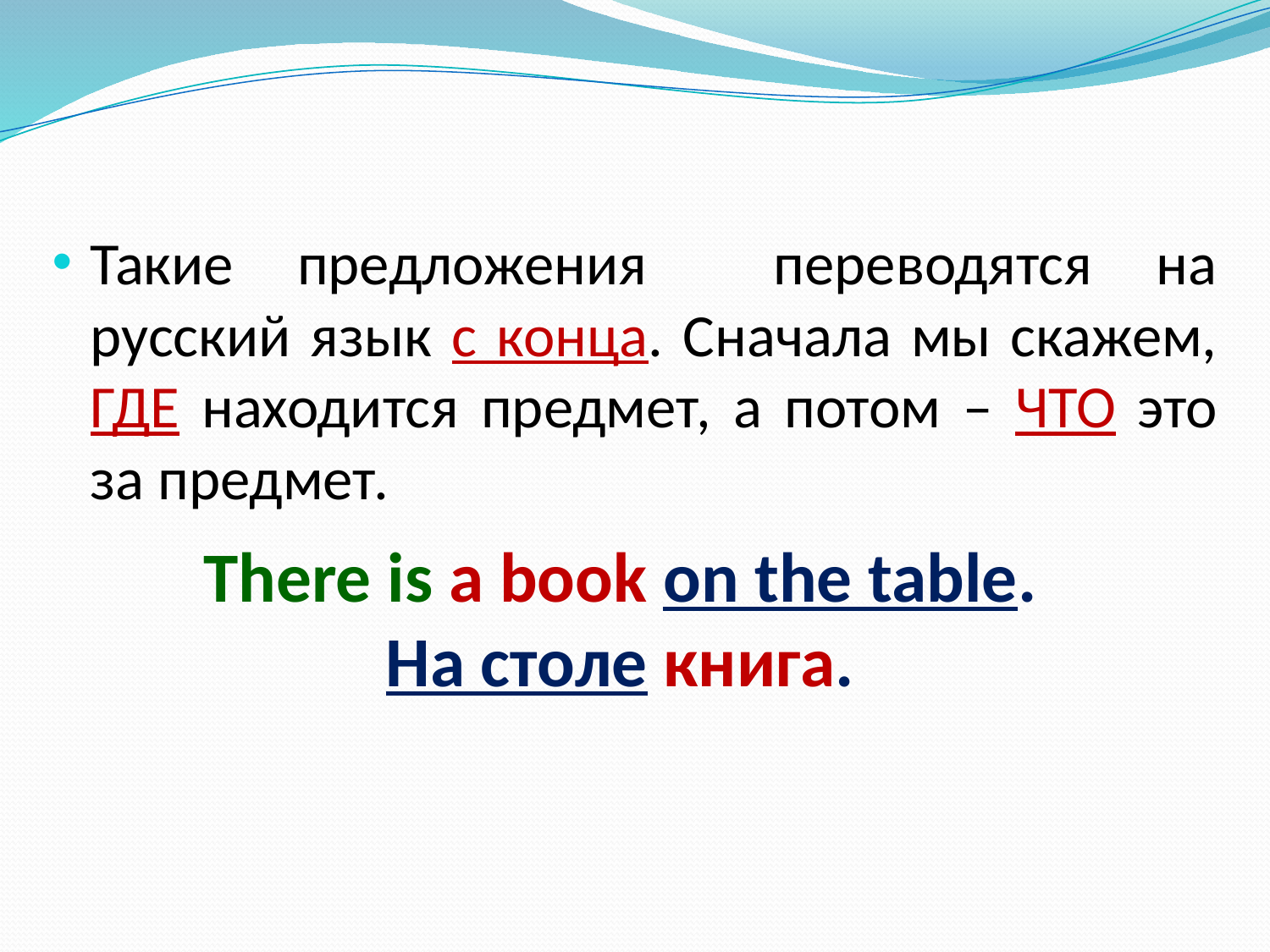

Такие предложения  переводятся на русский язык с конца. Сначала мы скажем, ГДЕ находится предмет, а потом – ЧТО это за предмет.
There is a book on the table.
На столе книга.